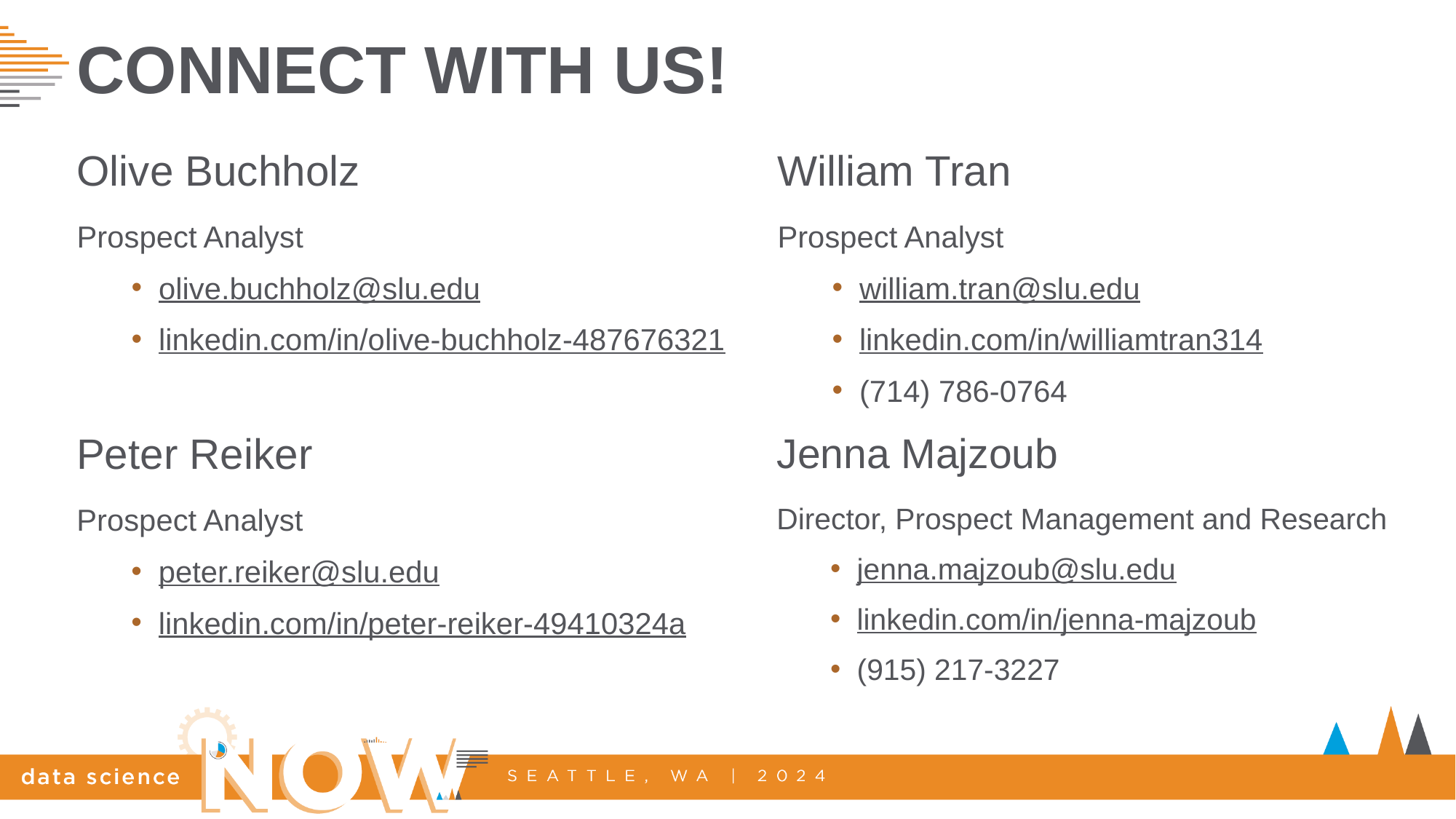

# Connect with us!
Olive Buchholz
Prospect Analyst
olive.buchholz@slu.edu
linkedin.com/in/olive-buchholz-487676321
William Tran
Prospect Analyst
william.tran@slu.edu
linkedin.com/in/williamtran314
(714) 786-0764

Peter Reiker
Prospect Analyst
peter.reiker@slu.edu
linkedin.com/in/peter-reiker-49410324a
Jenna Majzoub
Director, Prospect Management and Research
jenna.majzoub@slu.edu
linkedin.com/in/jenna-majzoub
(915) 217-3227